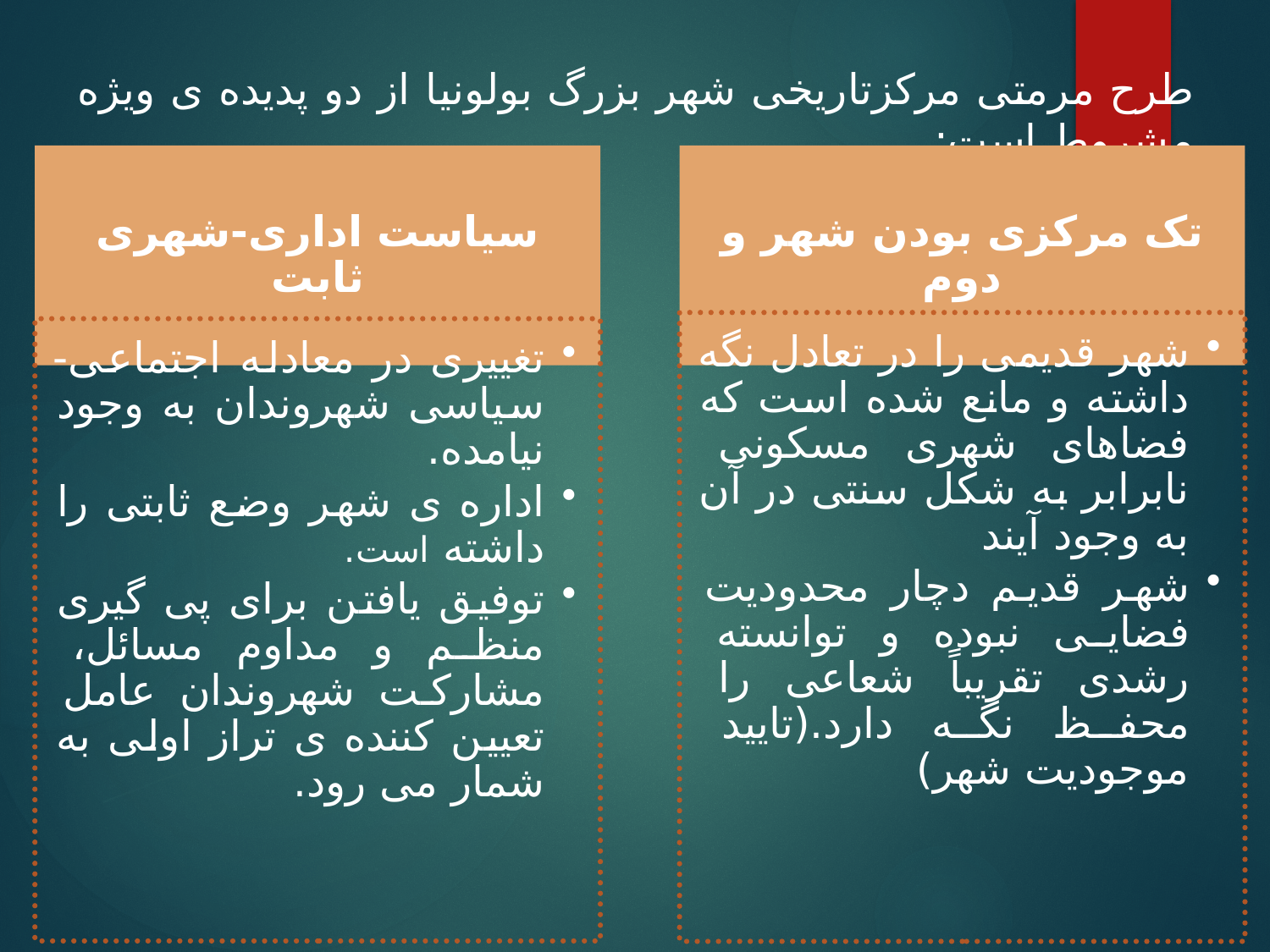

طرح مرمتی مرکزتاریخی شهر بزرگ بولونیا از دو پدیده ی ویژه مشروط است:
سیاست اداری-شهری ثابت
تغییری در معادله اجتماعی-سیاسی شهروندان به وجود نیامده.
اداره ی شهر وضع ثابتی را داشته است.
توفیق یافتن برای پی گیری منظم و مداوم مسائل، مشارکت شهروندان عامل تعیین کننده ی تراز اولی به شمار می رود.
تک مرکزی بودن شهر و دوم
شهر قدیمی را در تعادل نگه داشته و مانع شده است که فضاهای شهری مسکونی نابرابر به شکل سنتی در آن به وجود آیند
شهر قدیم دچار محدودیت فضایی نبوده و توانسته رشدی تقریباً شعاعی را محفظ نگه دارد.(تایید موجودیت شهر)